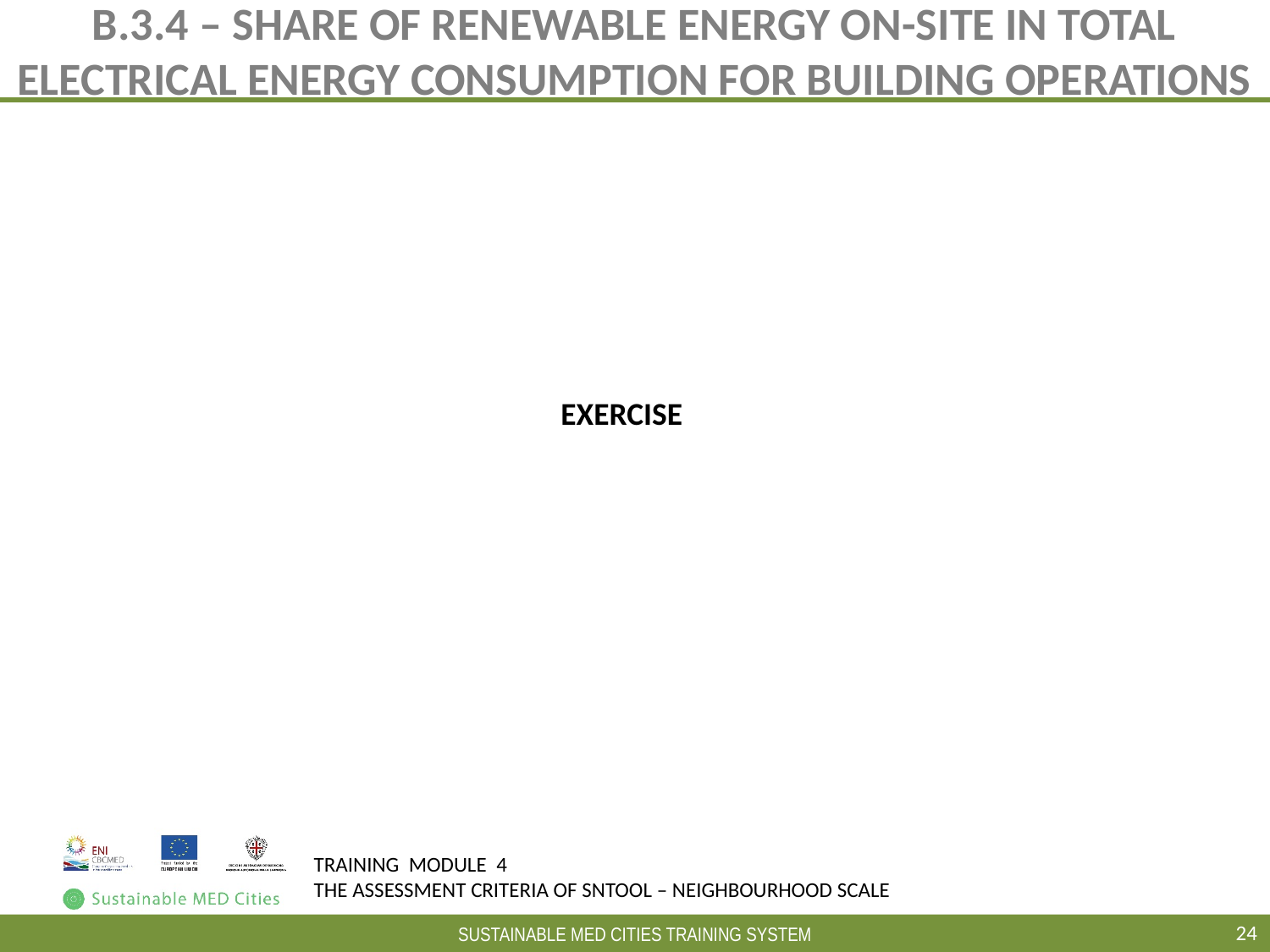

# B.3.4 – SHARE OF RENEWABLE ENERGY ON-SITE IN TOTAL ELECTRICAL ENERGY CONSUMPTION FOR BUILDING OPERATIONS

EXERCISE
24